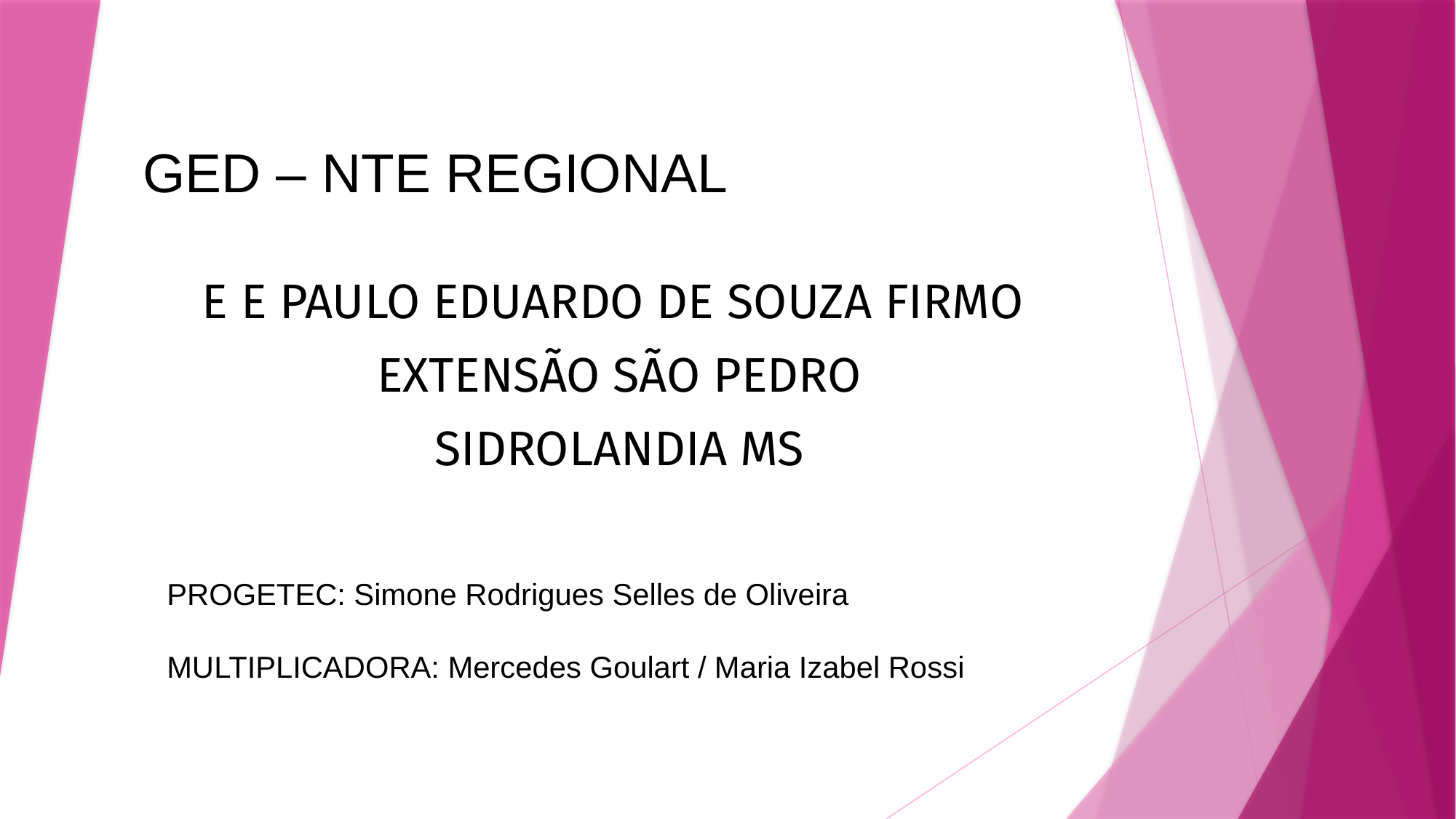

# GED – NTE REGIONAL
E E PAULO EDUARDO DE SOUZA FIRMO
EXTENSÃO SÃO PEDRO
SIDROLANDIA MS
PROGETEC: Simone Rodrigues Selles de Oliveira

MULTIPLICADORA: Mercedes Goulart / Maria Izabel Rossi